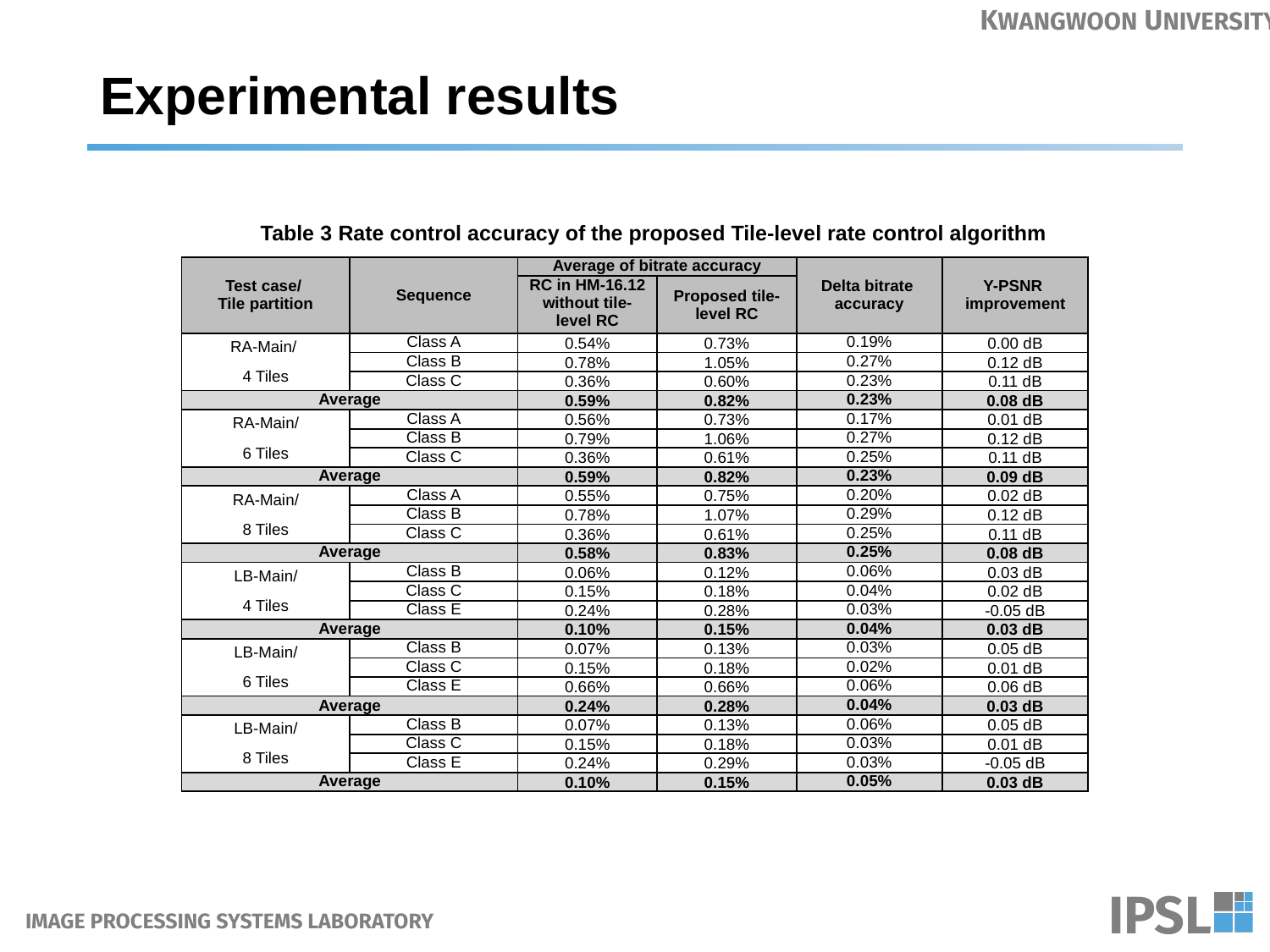

# Experimental results
Table 3 Rate control accuracy of the proposed Tile-level rate control algorithm
| Test case/ Tile partition | Sequence | Average of bitrate accuracy |  | Delta bitrate accuracy | Y-PSNR improvement |
| --- | --- | --- | --- | --- | --- |
|  |  | RC in HM-16.12 without tile-level RC | Proposed tile-level RC |  |  |
| RA-Main/ 4 Tiles | Class A | 0.54% | 0.73% | 0.19% | 0.00 dB |
|  | Class B | 0.78% | 1.05% | 0.27% | 0.12 dB |
|  | Class C | 0.36% | 0.60% | 0.23% | 0.11 dB |
| Average |  | 0.59% | 0.82% | 0.23% | 0.08 dB |
| RA-Main/ 6 Tiles | Class A | 0.56% | 0.73% | 0.17% | 0.01 dB |
|  | Class B | 0.79% | 1.06% | 0.27% | 0.12 dB |
|  | Class C | 0.36% | 0.61% | 0.25% | 0.11 dB |
| Average |  | 0.59% | 0.82% | 0.23% | 0.09 dB |
| RA-Main/ 8 Tiles | Class A | 0.55% | 0.75% | 0.20% | 0.02 dB |
|  | Class B | 0.78% | 1.07% | 0.29% | 0.12 dB |
|  | Class C | 0.36% | 0.61% | 0.25% | 0.11 dB |
| Average |  | 0.58% | 0.83% | 0.25% | 0.08 dB |
| LB-Main/ 4 Tiles | Class B | 0.06% | 0.12% | 0.06% | 0.03 dB |
|  | Class C | 0.15% | 0.18% | 0.04% | 0.02 dB |
|  | Class E | 0.24% | 0.28% | 0.03% | -0.05 dB |
| Average |  | 0.10% | 0.15% | 0.04% | 0.03 dB |
| LB-Main/ 6 Tiles | Class B | 0.07% | 0.13% | 0.03% | 0.05 dB |
|  | Class C | 0.15% | 0.18% | 0.02% | 0.01 dB |
|  | Class E | 0.66% | 0.66% | 0.06% | 0.06 dB |
| Average |  | 0.24% | 0.28% | 0.04% | 0.03 dB |
| LB-Main/ 8 Tiles | Class B | 0.07% | 0.13% | 0.06% | 0.05 dB |
|  | Class C | 0.15% | 0.18% | 0.03% | 0.01 dB |
|  | Class E | 0.24% | 0.29% | 0.03% | -0.05 dB |
| Average |  | 0.10% | 0.15% | 0.05% | 0.03 dB |